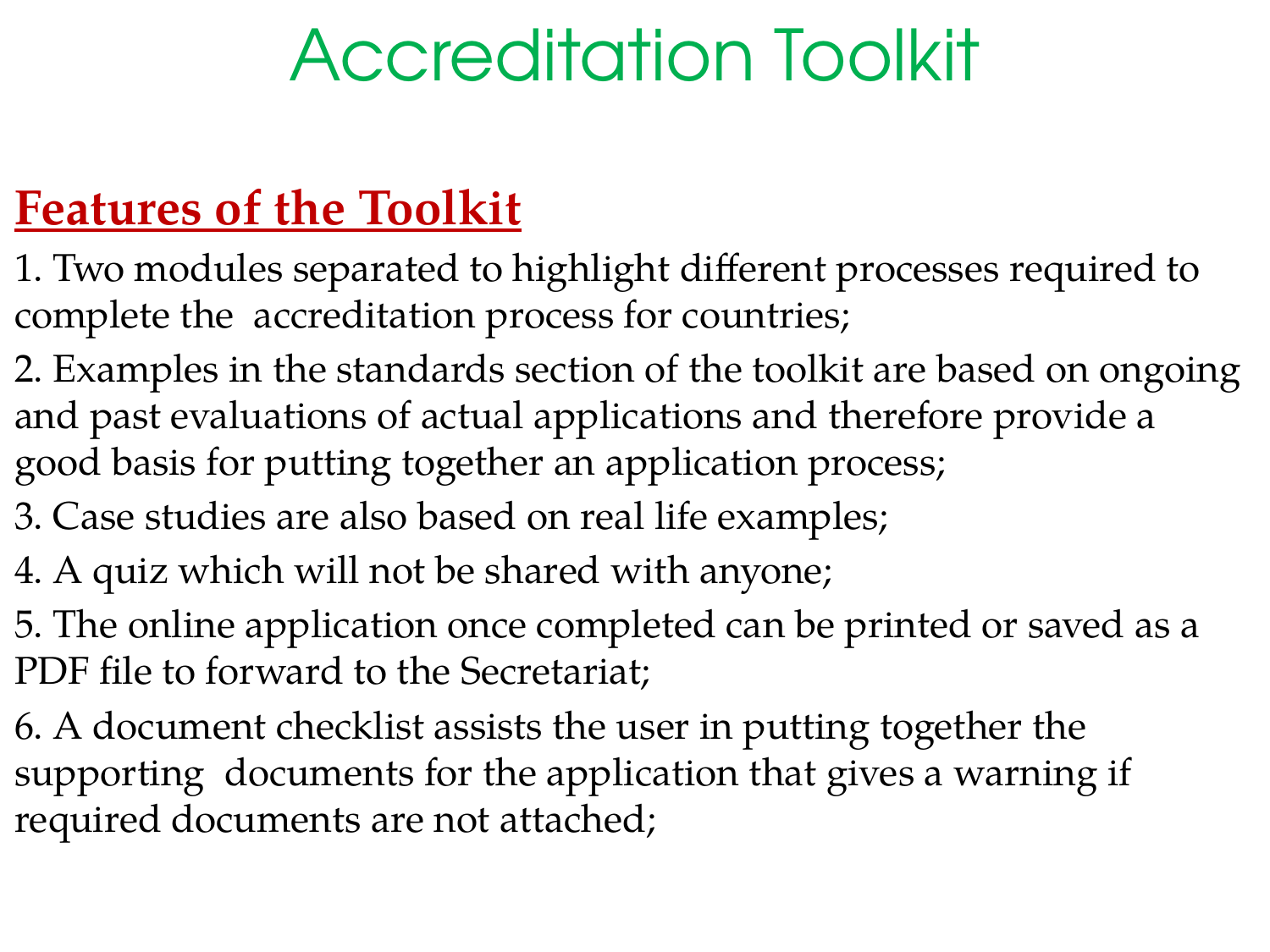

# Accreditation Toolkit
Features of the Toolkit
1. Two modules separated to highlight different processes required to complete the  accreditation process for countries;
2. Examples in the standards section of the toolkit are based on ongoing and past evaluations of actual applications and therefore provide a good basis for putting together an application process;
3. Case studies are also based on real life examples;
4. A quiz which will not be shared with anyone;
5. The online application once completed can be printed or saved as a PDF file to forward to the Secretariat;
6. A document checklist assists the user in putting together the supporting  documents for the application that gives a warning if required documents are not attached;